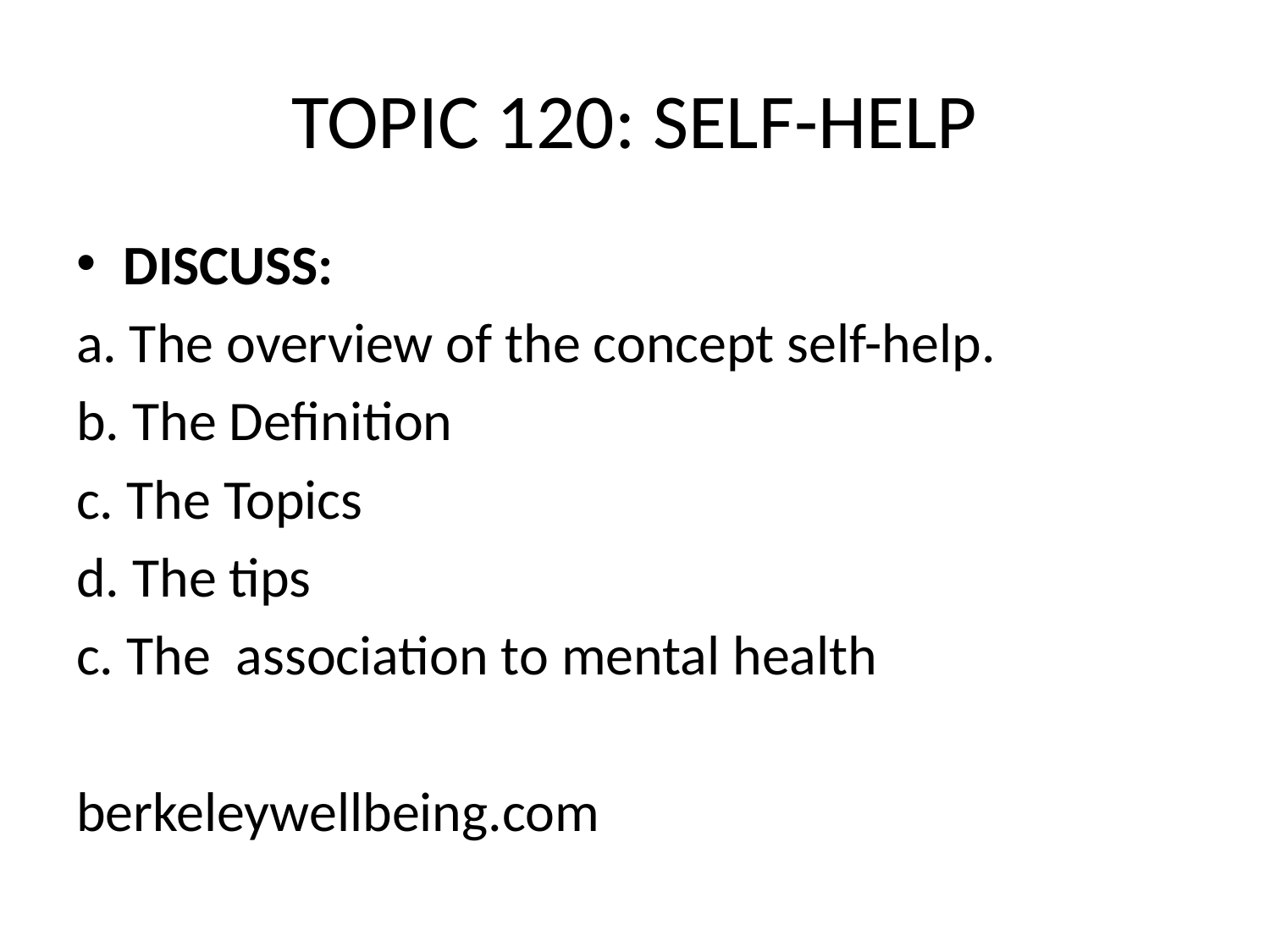

# TOPIC 120: SELF-HELP
DISCUSS:
a. The overview of the concept self-help.
b. The Definition
c. The Topics
d. The tips
c. The  association to mental health

berkeleywellbeing.com